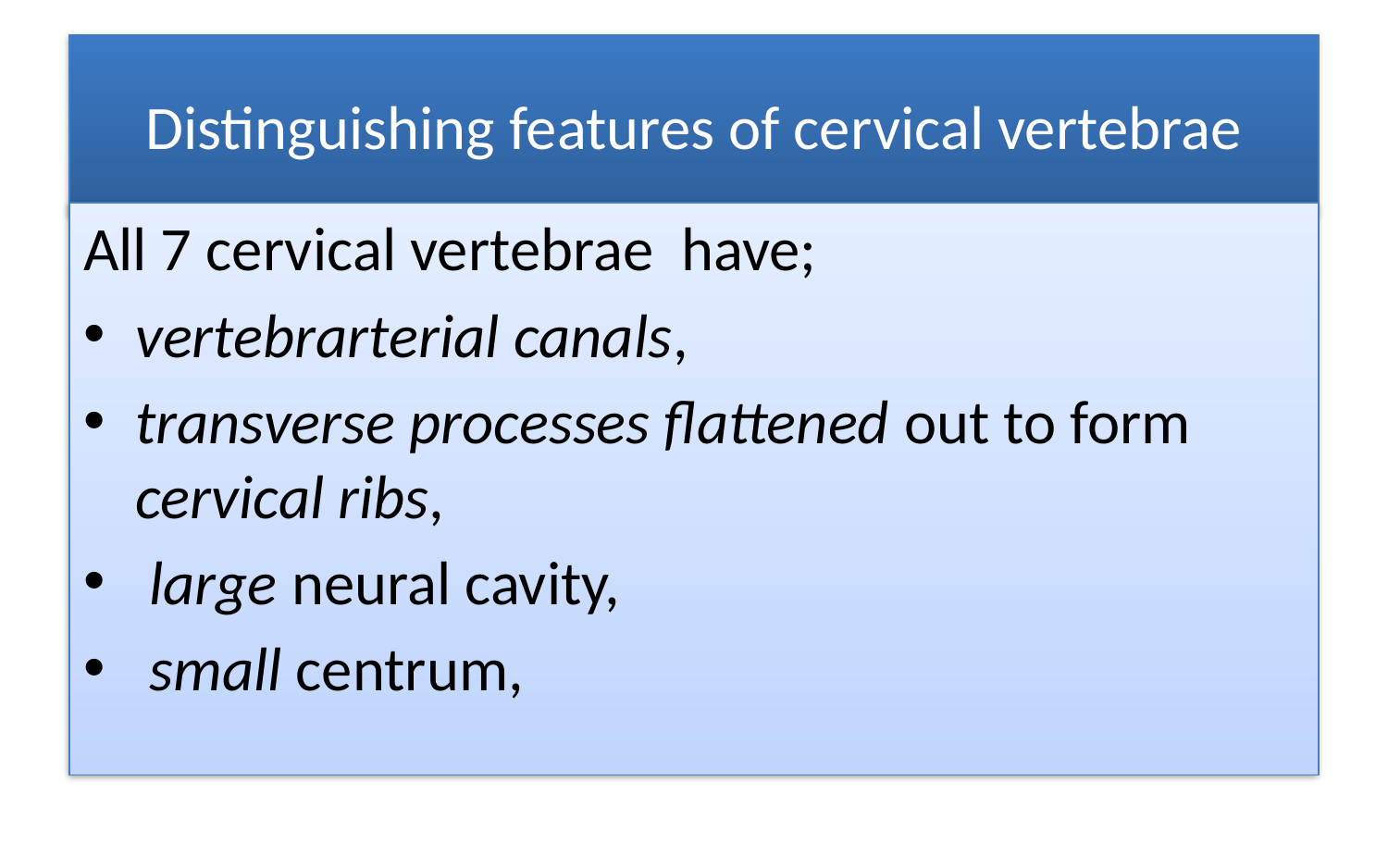

# Distinguishing features of cervical vertebrae
All 7 cervical vertebrae  have;
vertebrarterial canals,
transverse processes flattened out to form cervical ribs,
 large neural cavity,
 small centrum,